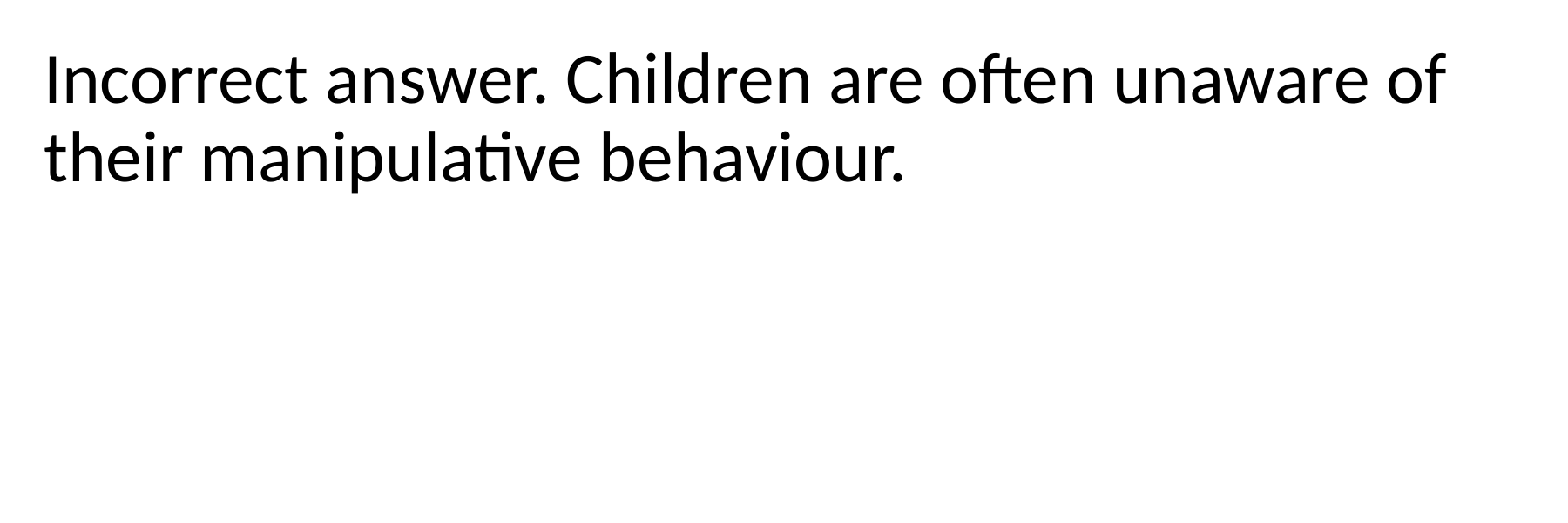

Incorrect answer. Children are often unaware of their manipulative behaviour.